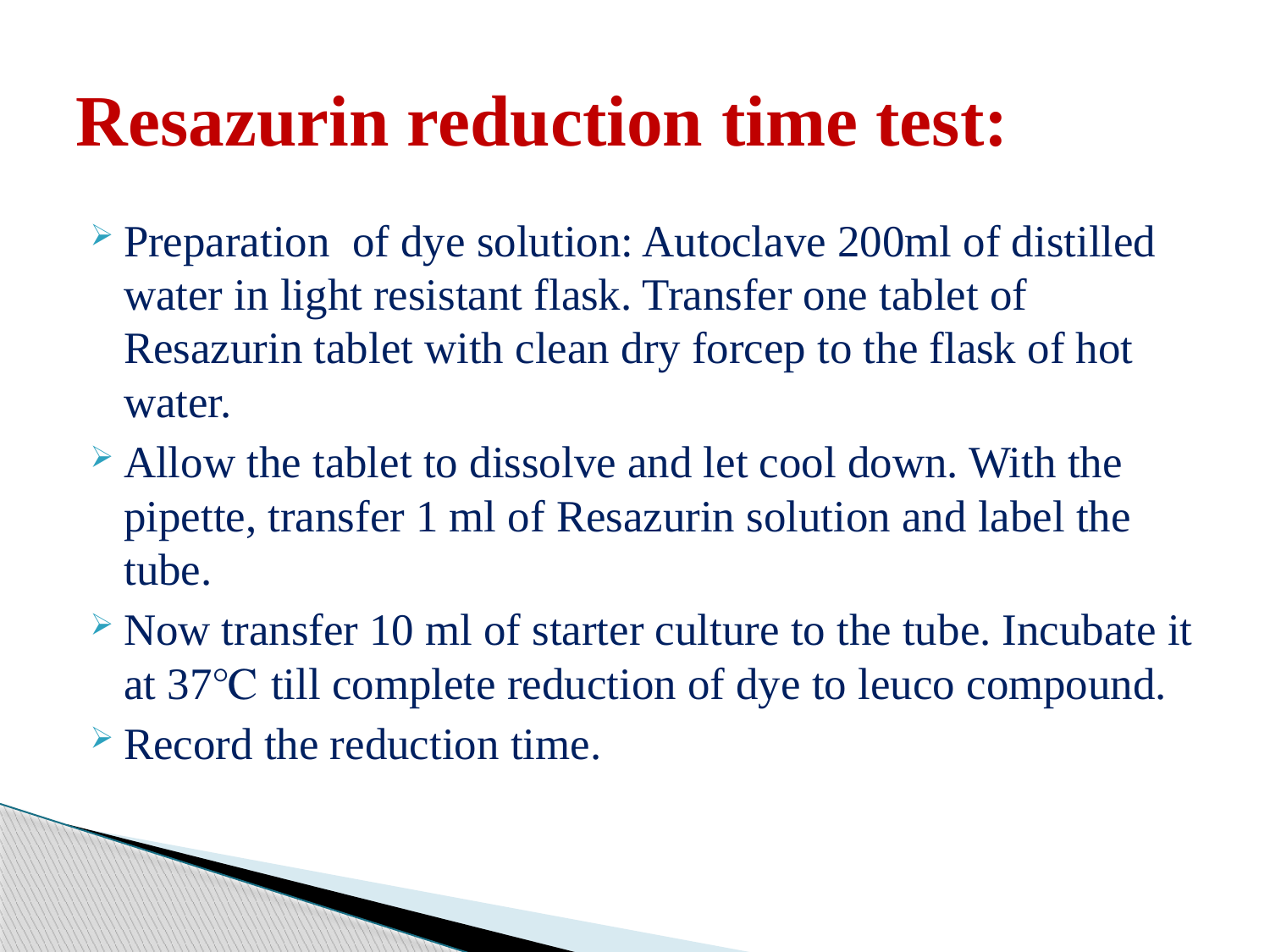

# Resazurin reduction time test:
Preparation  of dye solution: Autoclave 200ml of distilled water in light resistant flask. Transfer one tablet of Resazurin tablet with clean dry forcep to the flask of hot water.
Allow the tablet to dissolve and let cool down. With the pipette, transfer 1 ml of Resazurin solution and label the tube.
Now transfer 10 ml of starter culture to the tube. Incubate it at 37℃ till complete reduction of dye to leuco compound.
Record the reduction time.